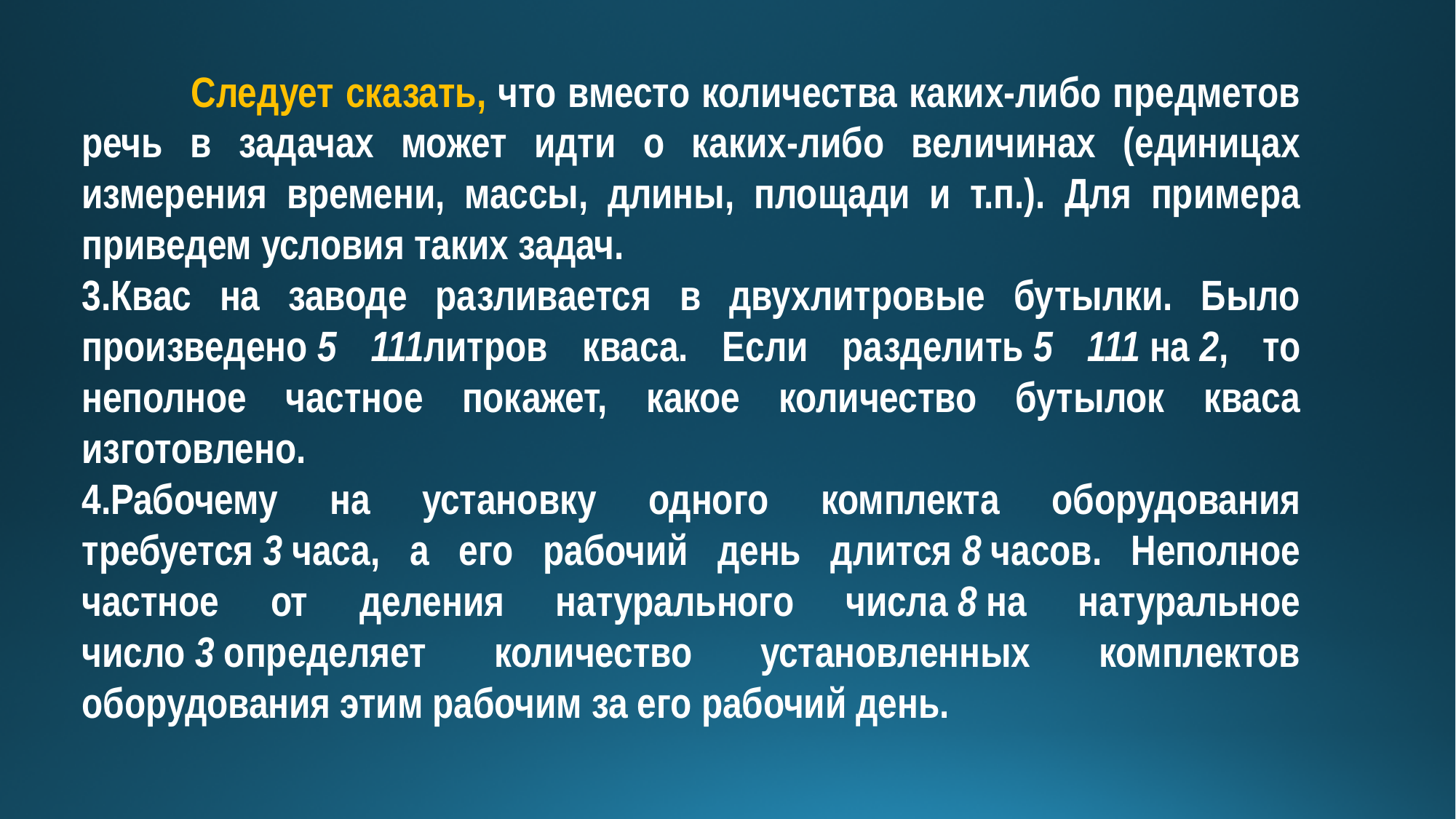

Следует сказать, что вместо количества каких-либо предметов речь в задачах может идти о каких-либо величинах (единицах измерения времени, массы, длины, площади и т.п.). Для примера приведем условия таких задач.
3.Квас на заводе разливается в двухлитровые бутылки. Было произведено 5 111литров кваса. Если разделить 5 111 на 2, то неполное частное покажет, какое количество бутылок кваса изготовлено.
4.Рабочему на установку одного комплекта оборудования требуется 3 часа, а его рабочий день длится 8 часов. Неполное частное от деления натурального числа 8 на натуральное число 3 определяет количество установленных комплектов оборудования этим рабочим за его рабочий день.